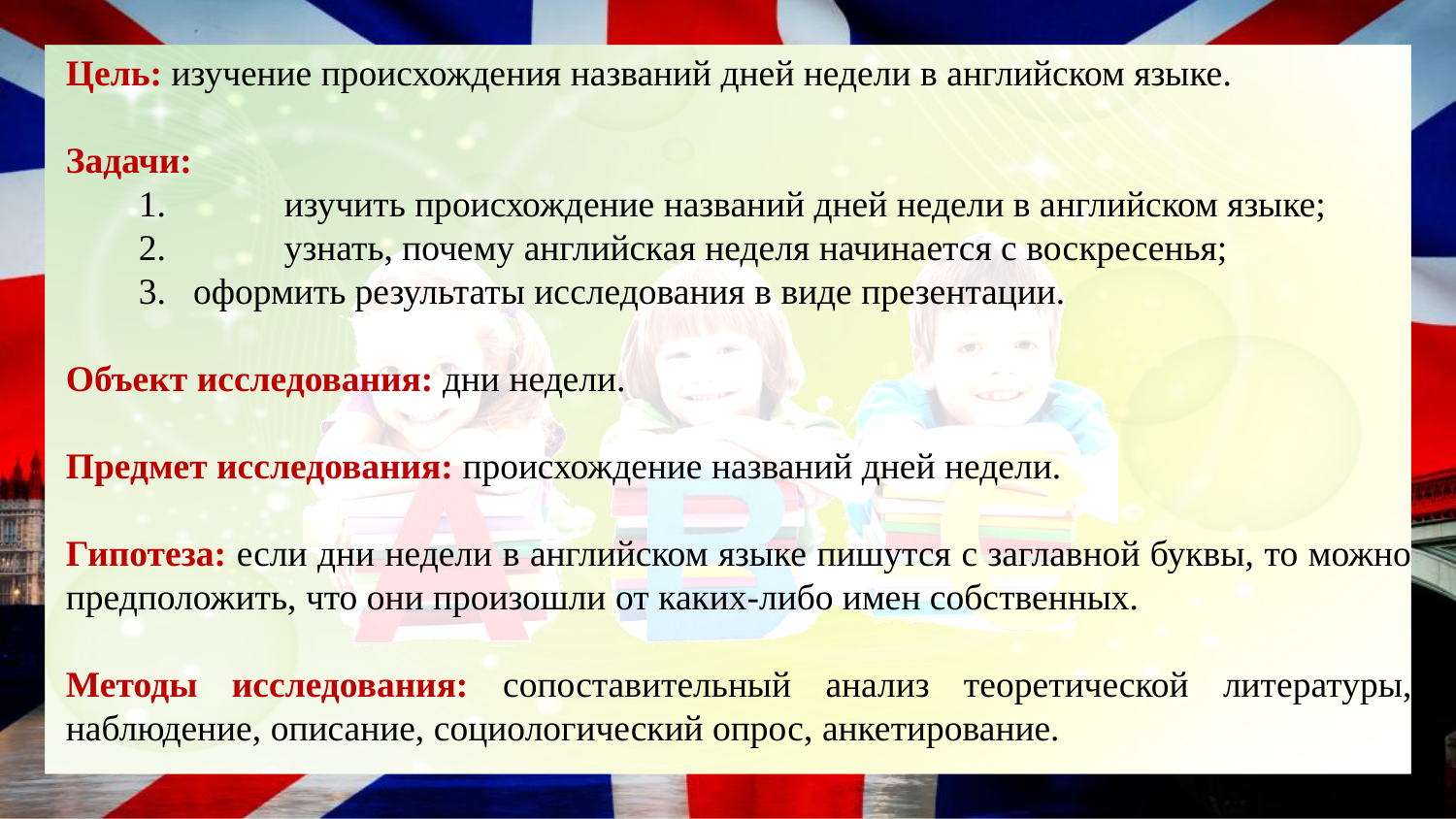

Цель: изучение происхождения названий дней недели в английском языке.

Задачи:
1.	изучить происхождение названий дней недели в английском языке;
2.	узнать, почему английская неделя начинается с воскресенья;
оформить результаты исследования в виде презентации.

Объект исследования: дни недели.

Предмет исследования: происхождение названий дней недели.

Гипотеза: если дни недели в английском языке пишутся с заглавной буквы, то можно предположить, что они произошли от каких-либо имен собственных.

Методы исследования: сопоставительный анализ теоретической литературы, наблюдение, описание, социологический опрос, анкетирование.